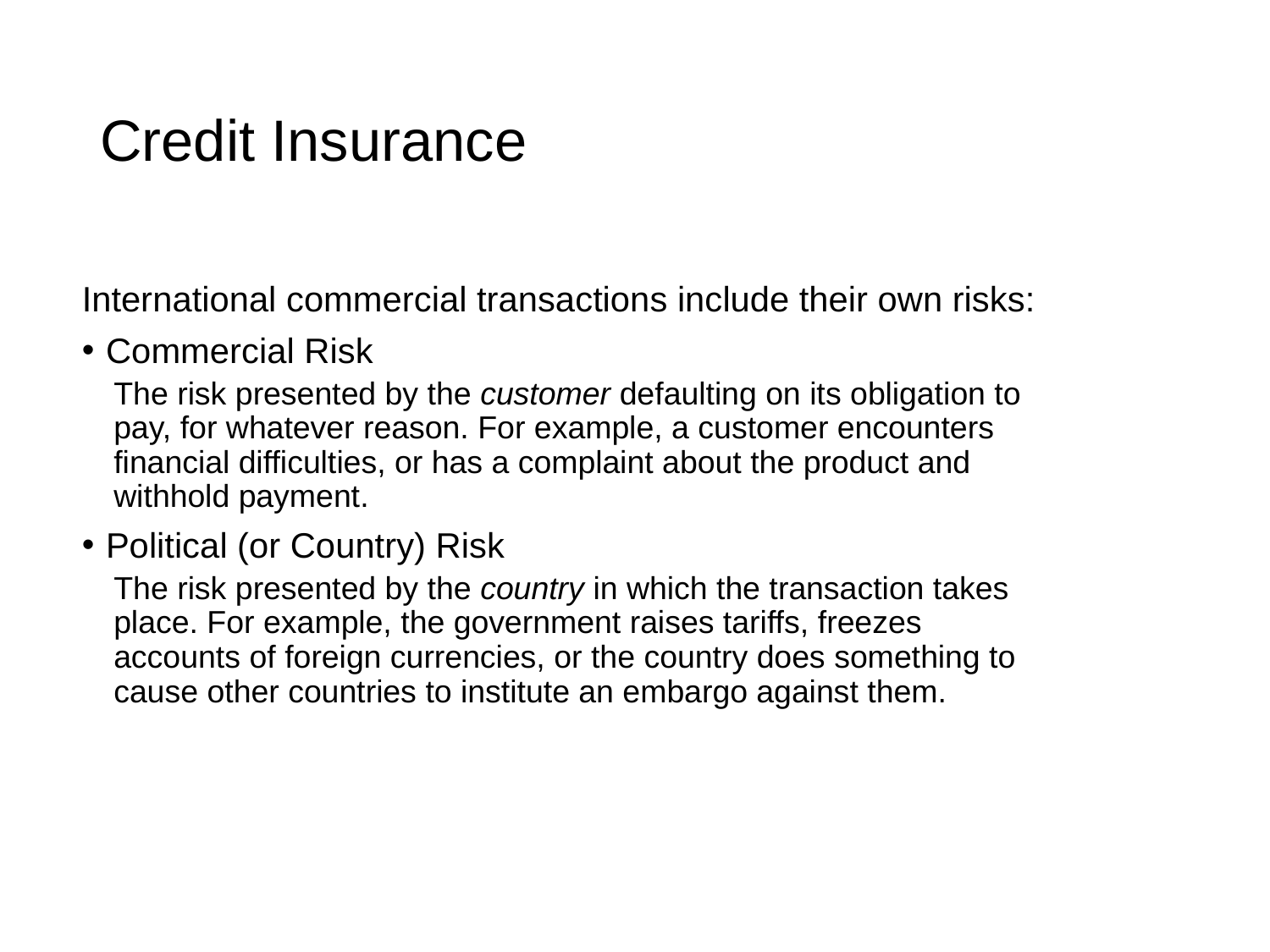

# Credit Insurance
International commercial transactions include their own risks:
Commercial Risk
The risk presented by the customer defaulting on its obligation to pay, for whatever reason. For example, a customer encounters financial difficulties, or has a complaint about the product and withhold payment.
Political (or Country) Risk
The risk presented by the country in which the transaction takes place. For example, the government raises tariffs, freezes accounts of foreign currencies, or the country does something to cause other countries to institute an embargo against them.